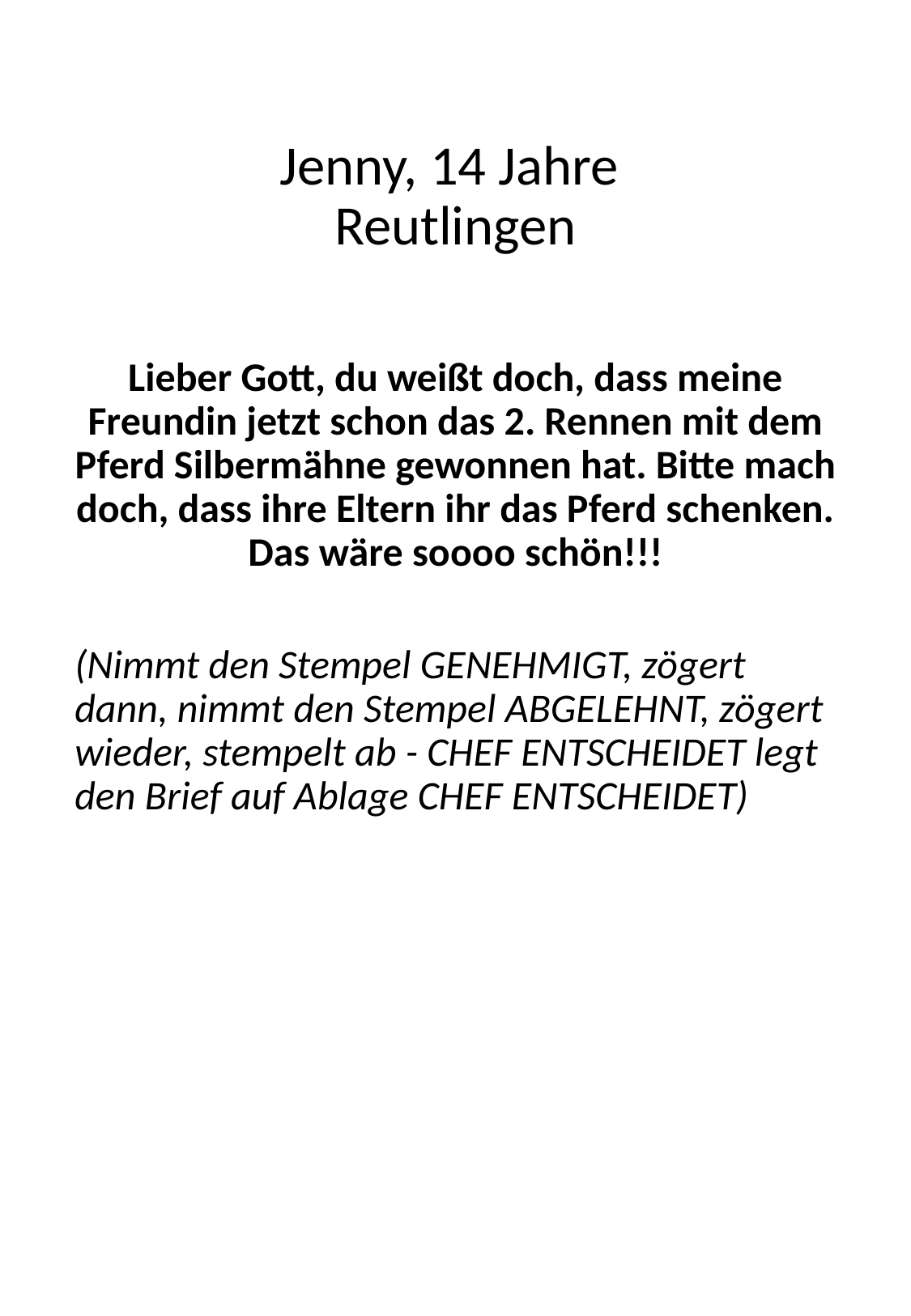

# Jenny, 14 Jahre Reutlingen
Lieber Gott, du weißt doch, dass meine Freundin jetzt schon das 2. Rennen mit dem Pferd Silbermähne gewonnen hat. Bitte mach doch, dass ihre Eltern ihr das Pferd schenken. Das wäre soooo schön!!!

(Nimmt den Stempel GENEHMIGT, zögert dann, nimmt den Stempel ABGELEHNT, zögert wieder, stempelt ab - CHEF ENTSCHEIDET legt den Brief auf Ablage CHEF ENTSCHEIDET)